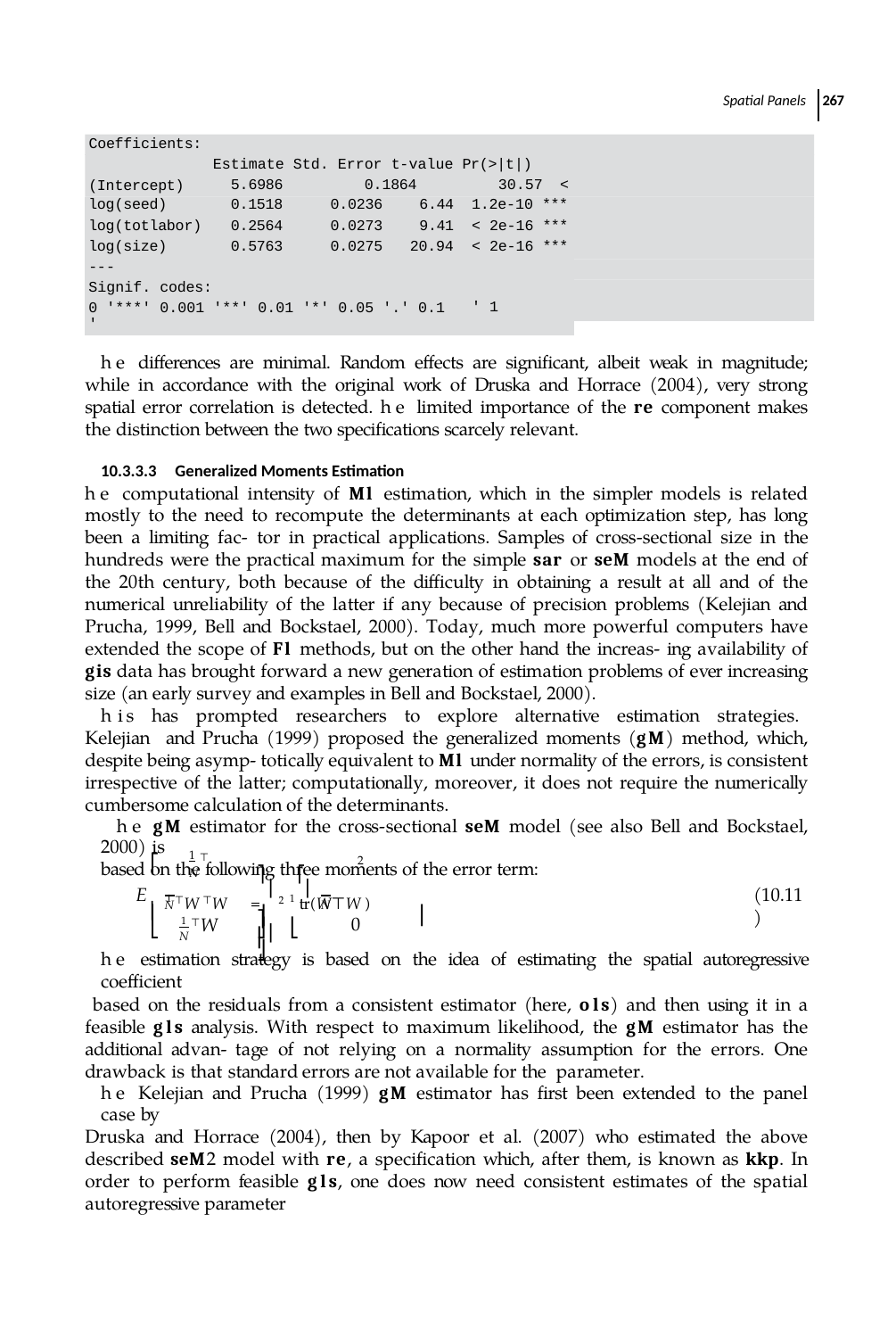

Spatial Panels  267

Coefficients:

Estimate Std. Error t-value Pr(>|t|) 5.6986	0.1864	30.57 < 2e-16 ***

(Intercept)
| log(seed) | 0.1518 | 0.0236 | 6.44 | 1.2e-10 \*\*\* |
| --- | --- | --- | --- | --- |
| log(totlabor) | 0.2564 | 0.0273 | 9.41 | < 2e-16 \*\*\* |
| log(size) | 0.5763 | 0.0275 | 20.94 | < 2e-16 \*\*\* |
| --- |  |  |  |  |
| Signif. codes: 0 '\*\*\*' 0.001 '\*\*' 0.01 '\*' 0.05 '.' 0.1 ' |  |  |  | ' 1 |

he differences are minimal. Random effects are signiﬁcant, albeit weak in magnitude; while in accordance with the original work of Druska and Horrace (2004), very strong spatial error correlation is detected. he limited importance of the re component makes the distinction between the two speciﬁcations scarcely relevant.

10.3.3.3  Generalized Moments Estimation
he computational intensity of ml estimation, which in the simpler models is related mostly to the need to recompute the determinants at each optimization step, has long been a limiting fac- tor in practical applications. Samples of cross-sectional size in the hundreds were the practical maximum for the simple sar or sem models at the end of the 20th century, both because of the diﬃculty in obtaining a result at all and of the numerical unreliability of the latter if any because of precision problems (Kelejian and Prucha, 1999, Bell and Bockstael, 2000). Today, much more powerful computers have extended the scope of ml methods, but on the other hand the increas- ing availability of gis data has brought forward a new generation of estimation problems of ever increasing size (an early survey and examples in Bell and Bockstael, 2000).
his  has  prompted  researchers  to  explore  alternative  estimation  strategies.  Kelejian  and Prucha (1999) proposed the generalized moments (gm) method, which, despite being asymp- totically equivalent to ml under normality of the errors, is consistent irrespective of the latter; computationally, moreover, it does not require the numerically cumbersome calculation of the determinants.
he gm estimator for the cross-sectional sem model (see also Bell and Bockstael, 2000) is
based on the following three moments of the error term:
1 ⊤
⎡⎢
2
⎤⎥	⎡⎢		⎤⎥
N
(10.11)
E
1 ⊤W⊤W =  2 1 tr(W⊤W )
N
N

⎥
⎥	⎢
⎢
0
1 ⊤W
⎦	⎣	⎦
⎣
N

he estimation strategy is based on the idea of estimating the spatial autoregressive coeﬃcient
 based on the residuals from a consistent estimator (here, ols) and then using it in a feasible gls analysis. With respect to maximum likelihood, the gm estimator has the additional advan- tage of not relying on a normality assumption for the errors. One drawback is that standard errors are not available for the  parameter.
he Kelejian and Prucha (1999) gm estimator has ﬁrst been extended to the panel case by
Druska and Horrace (2004), then by Kapoor et al. (2007) who estimated the above described sem2 model with re, a speciﬁcation which, after them, is known as kkp. In order to perform feasible gls, one does now need consistent estimates of the spatial autoregressive parameter